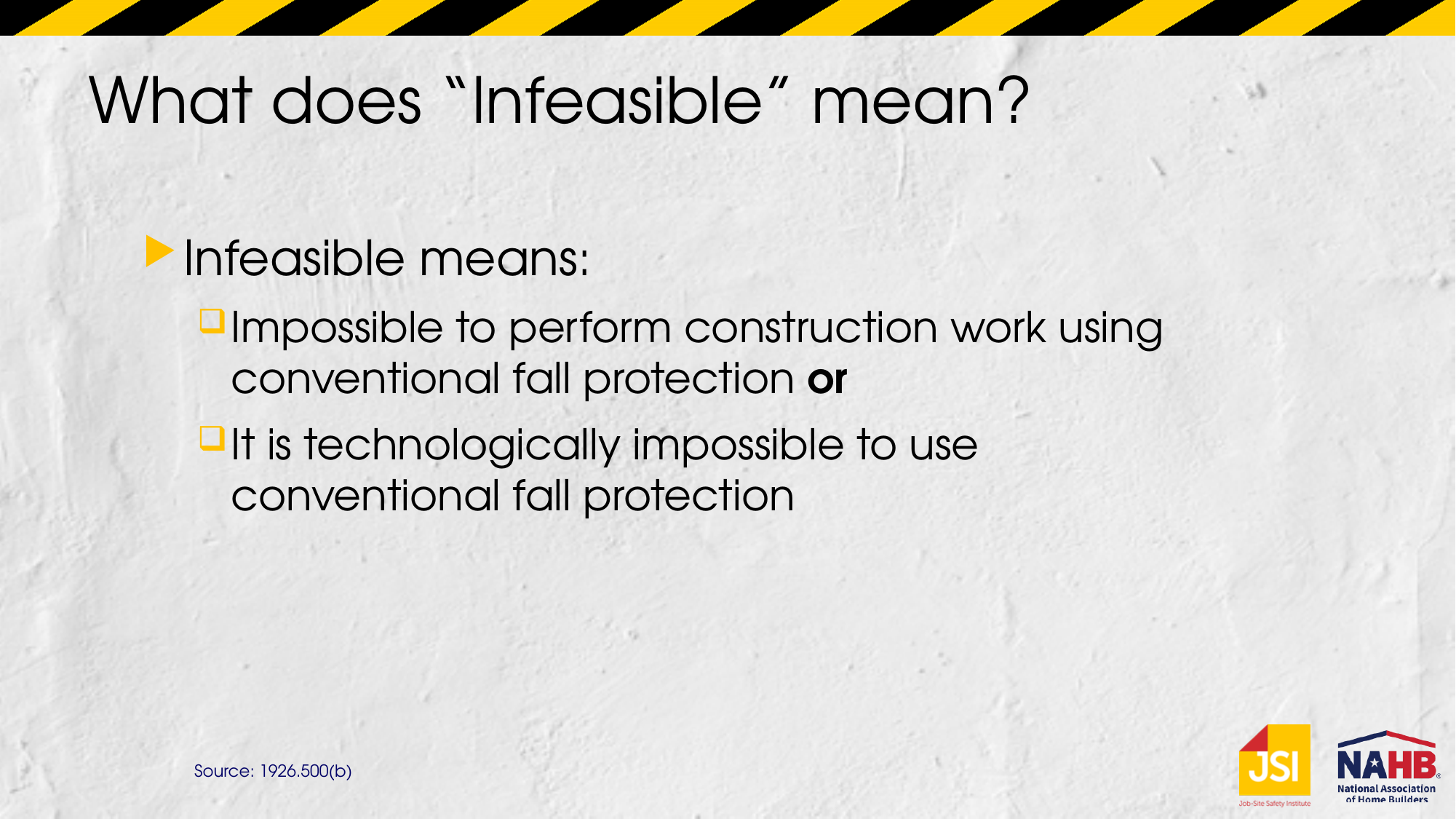

# What does “Infeasible” mean?
Infeasible means:
Impossible to perform construction work using conventional fall protection or
It is technologically impossible to use conventional fall protection
Source: 1926.500(b)